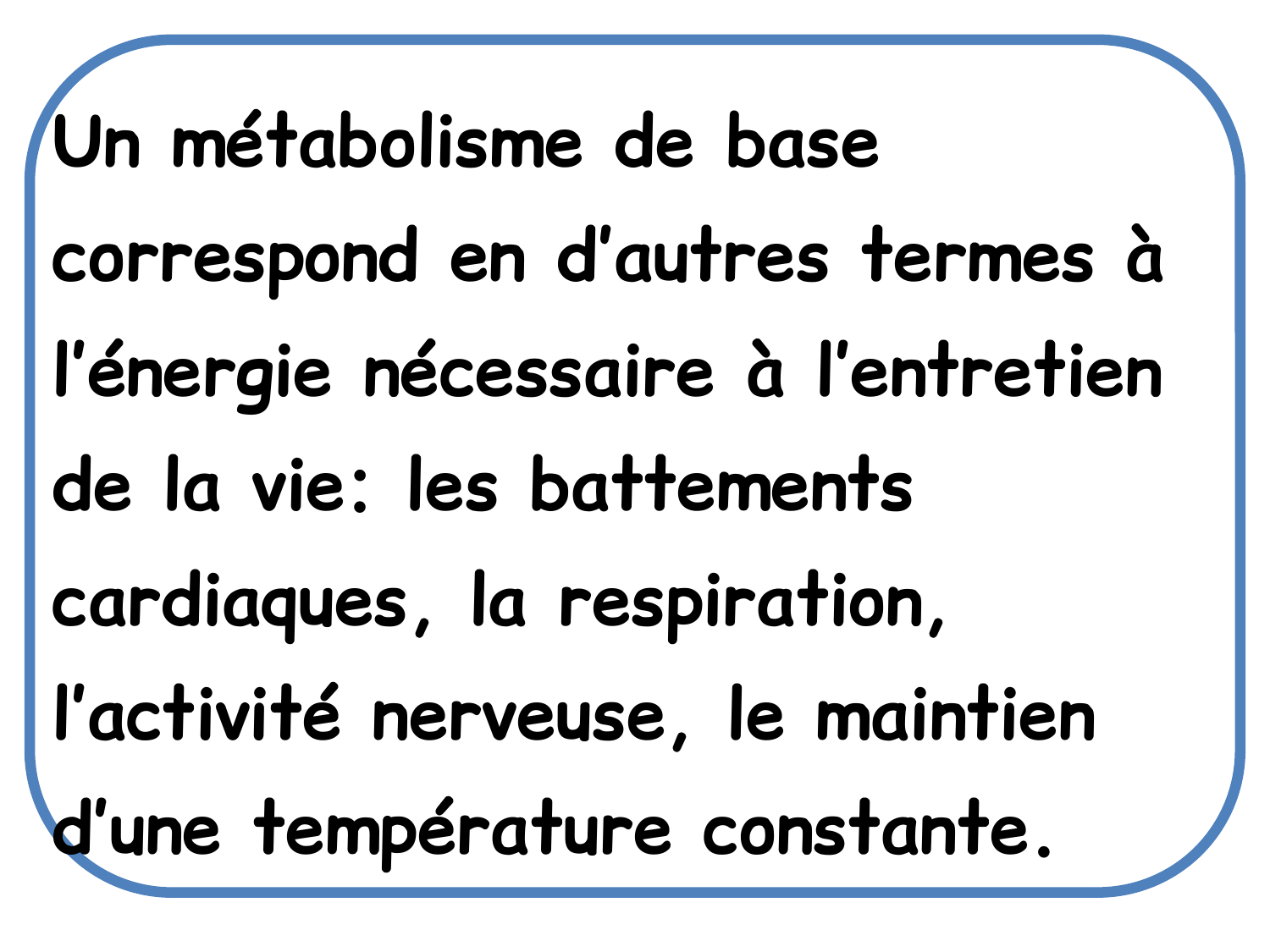

Un métabolisme de base correspond en d’autres termes à l’énergie nécessaire à l’entretien de la vie: les battements cardiaques, la respiration, l’activité nerveuse, le maintien d’une température constante.